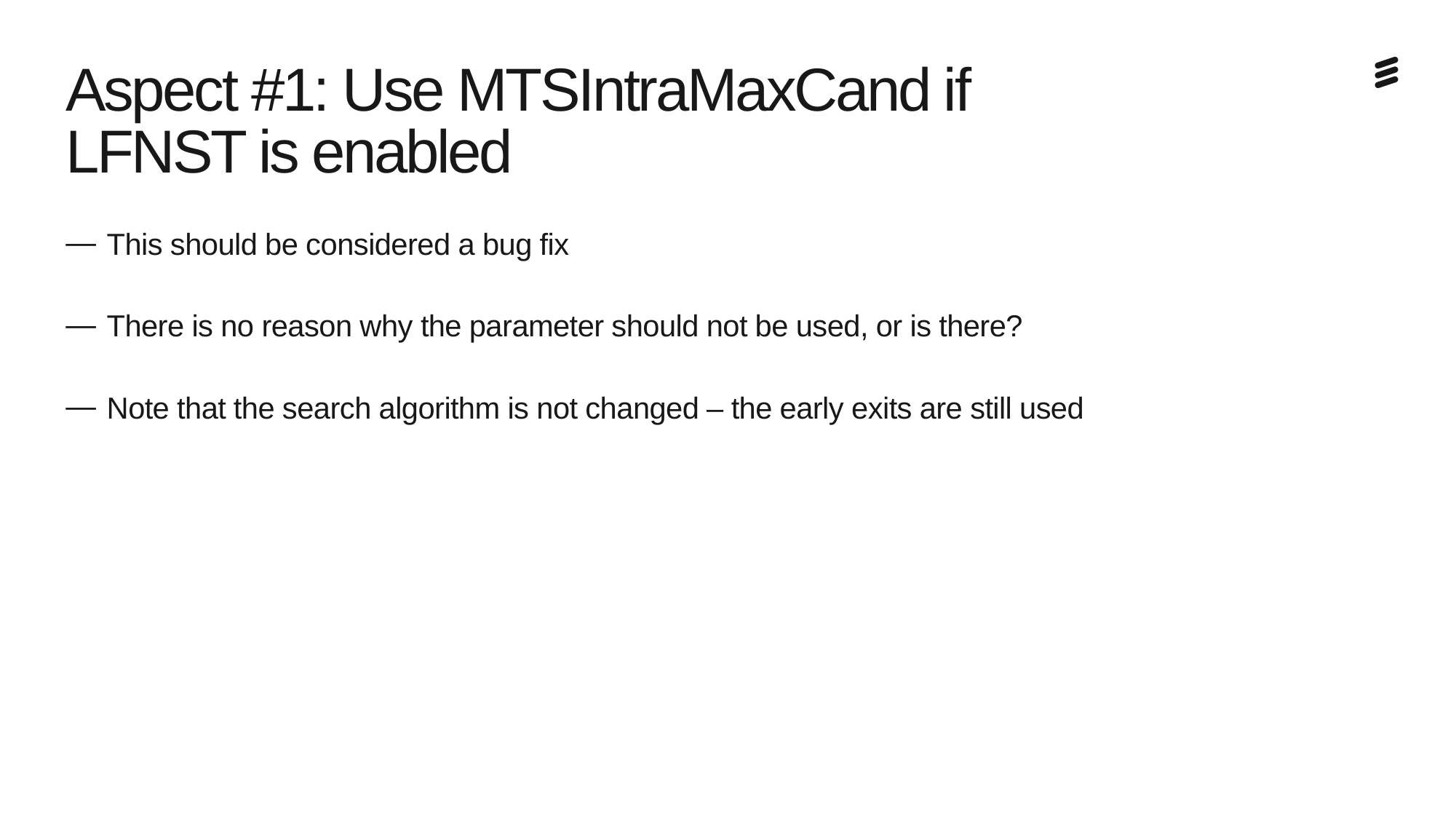

# Aspect #1: Use MTSIntraMaxCand if LFNST is enabled
This should be considered a bug fix

There is no reason why the parameter should not be used, or is there?

Note that the search algorithm is not changed – the early exits are still used